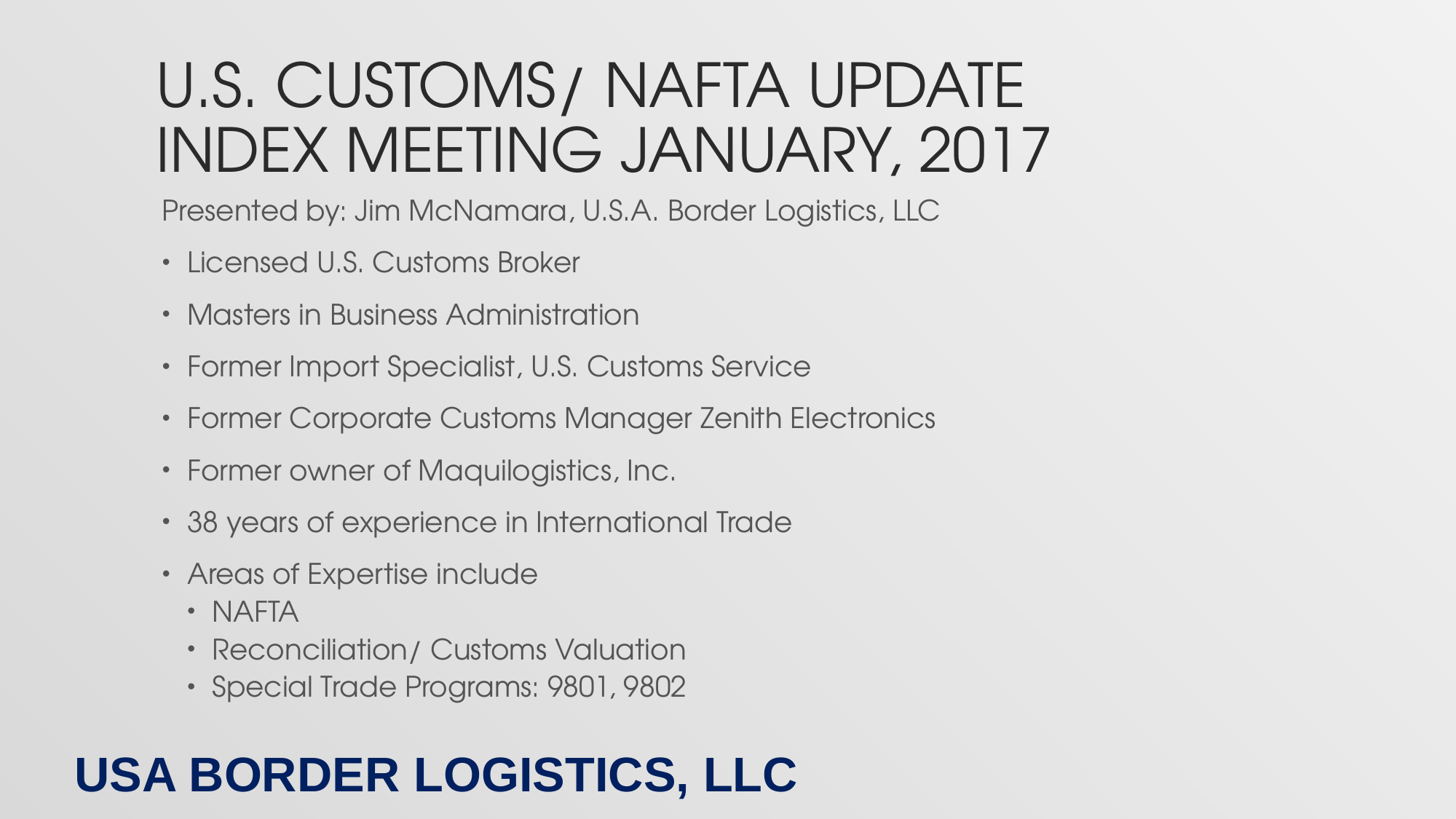

# U.S. Customs/ NAFTA Update Index Meeting January, 2017
Presented by: Jim McNamara, U.S.A. Border Logistics, LLC
Licensed U.S. Customs Broker
Masters in Business Administration
Former Import Specialist, U.S. Customs Service
Former Corporate Customs Manager Zenith Electronics
Former owner of Maquilogistics, Inc.
38 years of experience in International Trade
Areas of Expertise include
NAFTA
Reconciliation/ Customs Valuation
Special Trade Programs: 9801, 9802

USA Border logistics, llc